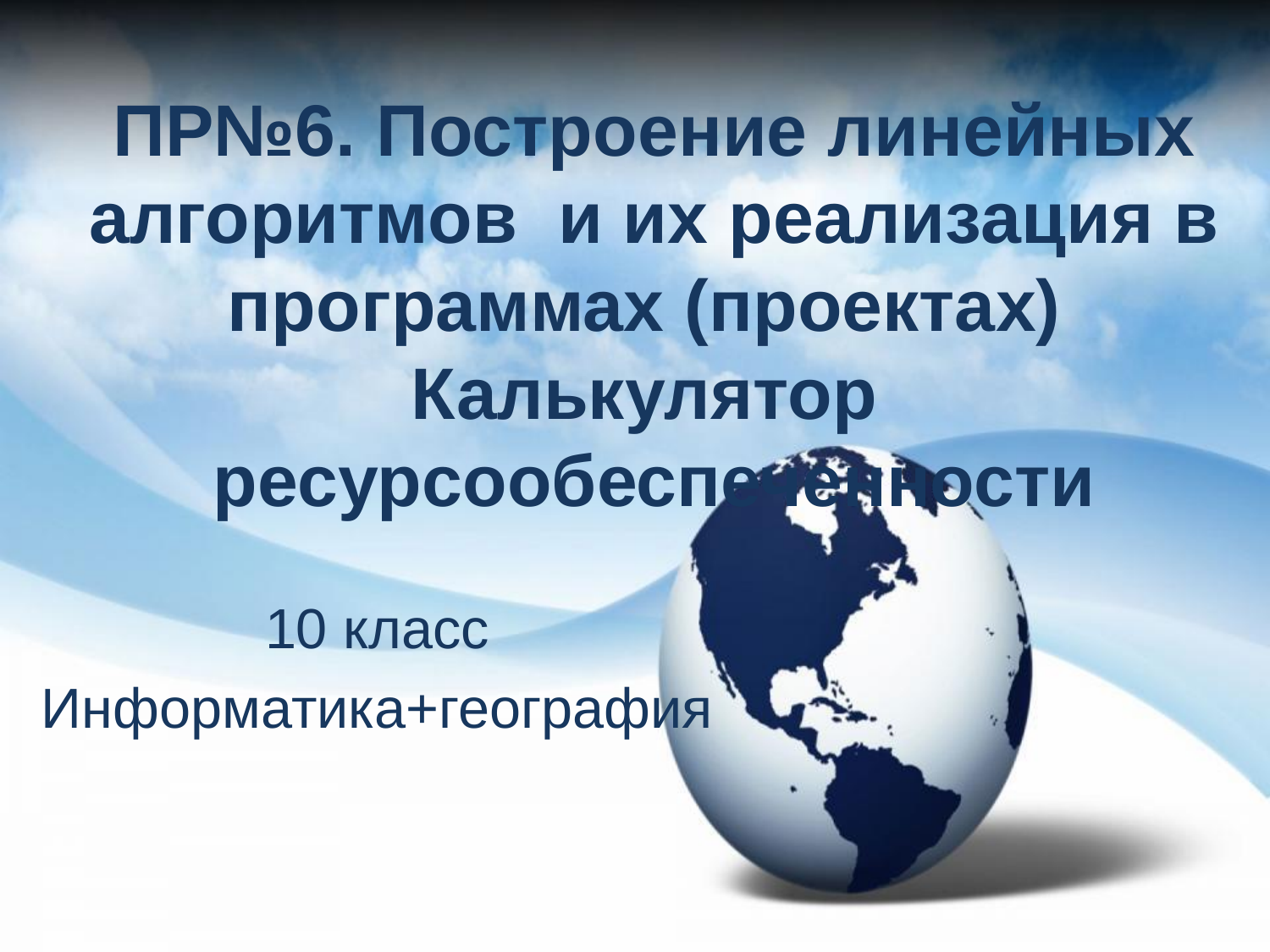

# ПР№6. Построение линейных алгоритмов  и их реализация в программах (проектах) Калькулятор ресурсообеспеченности
10 класс
Информатика+география